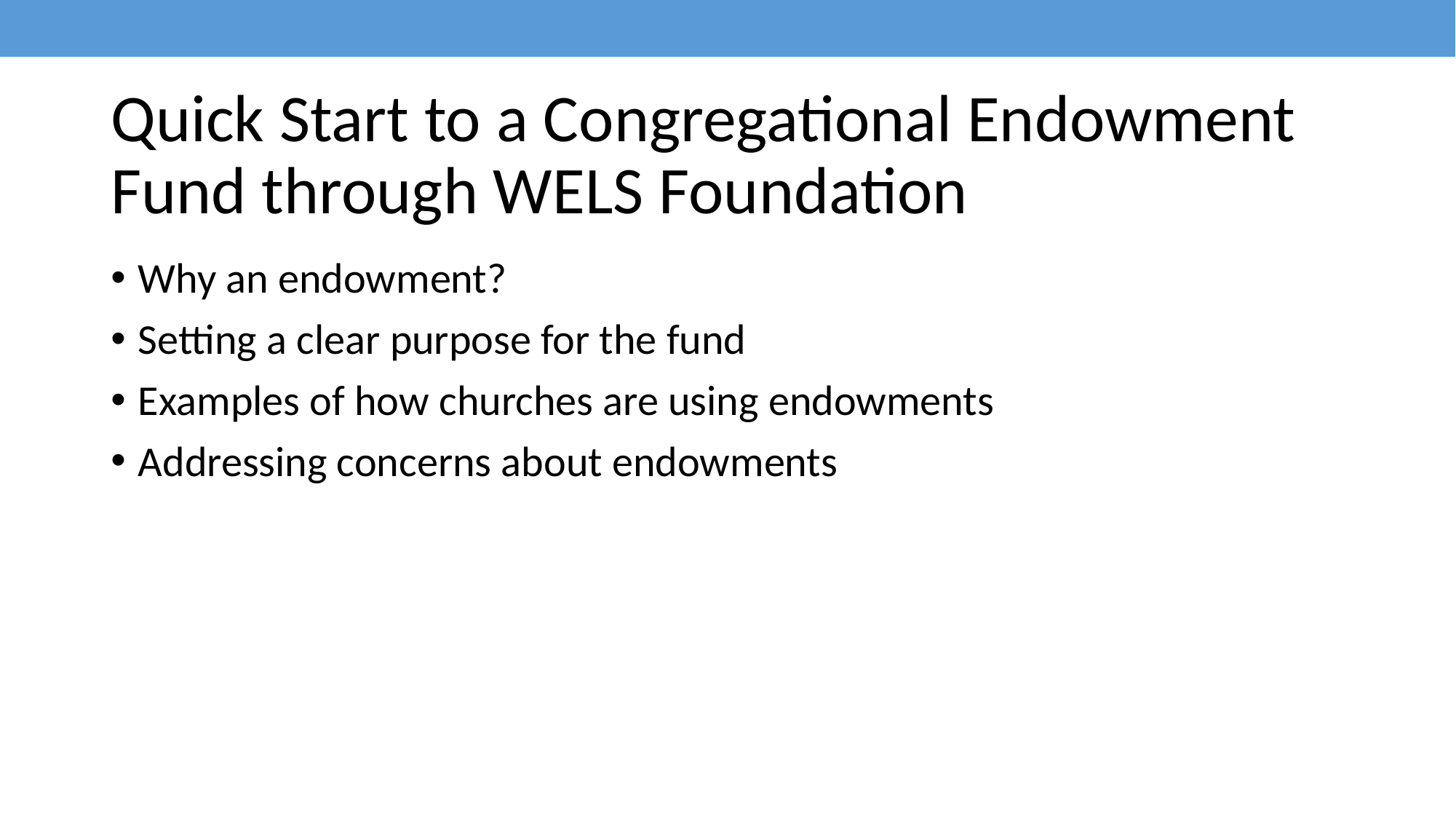

# Quick Start to a Congregational Endowment Fund through WELS Foundation
Why an endowment?
Setting a clear purpose for the fund
Examples of how churches are using endowments
Addressing concerns about endowments